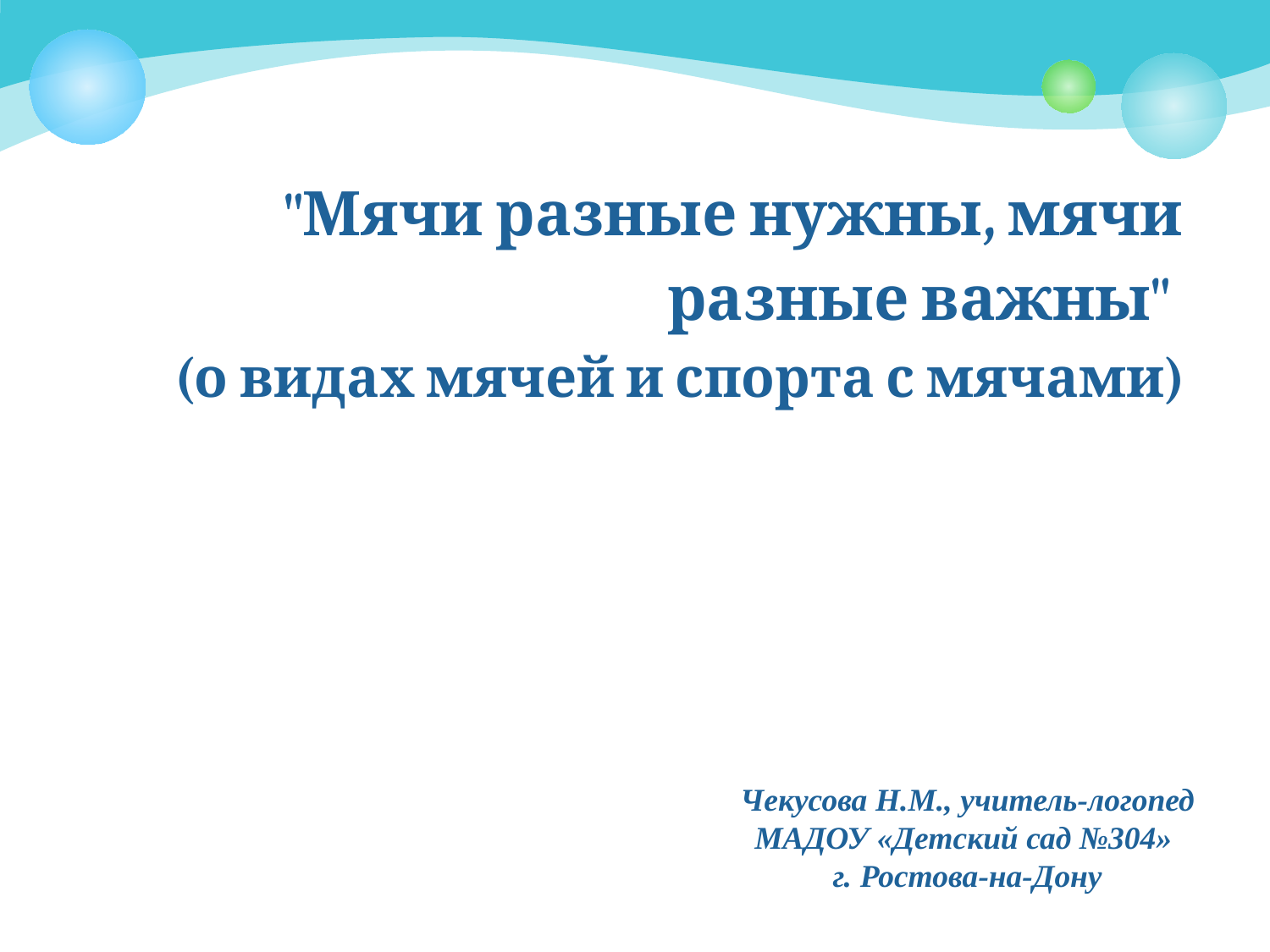

# "Мячи разные нужны, мячи разные важны" (о видах мячей и спорта с мячами)
Чекусова Н.М., учитель-логопед
МАДОУ «Детский сад №304»
г. Ростова-на-Дону